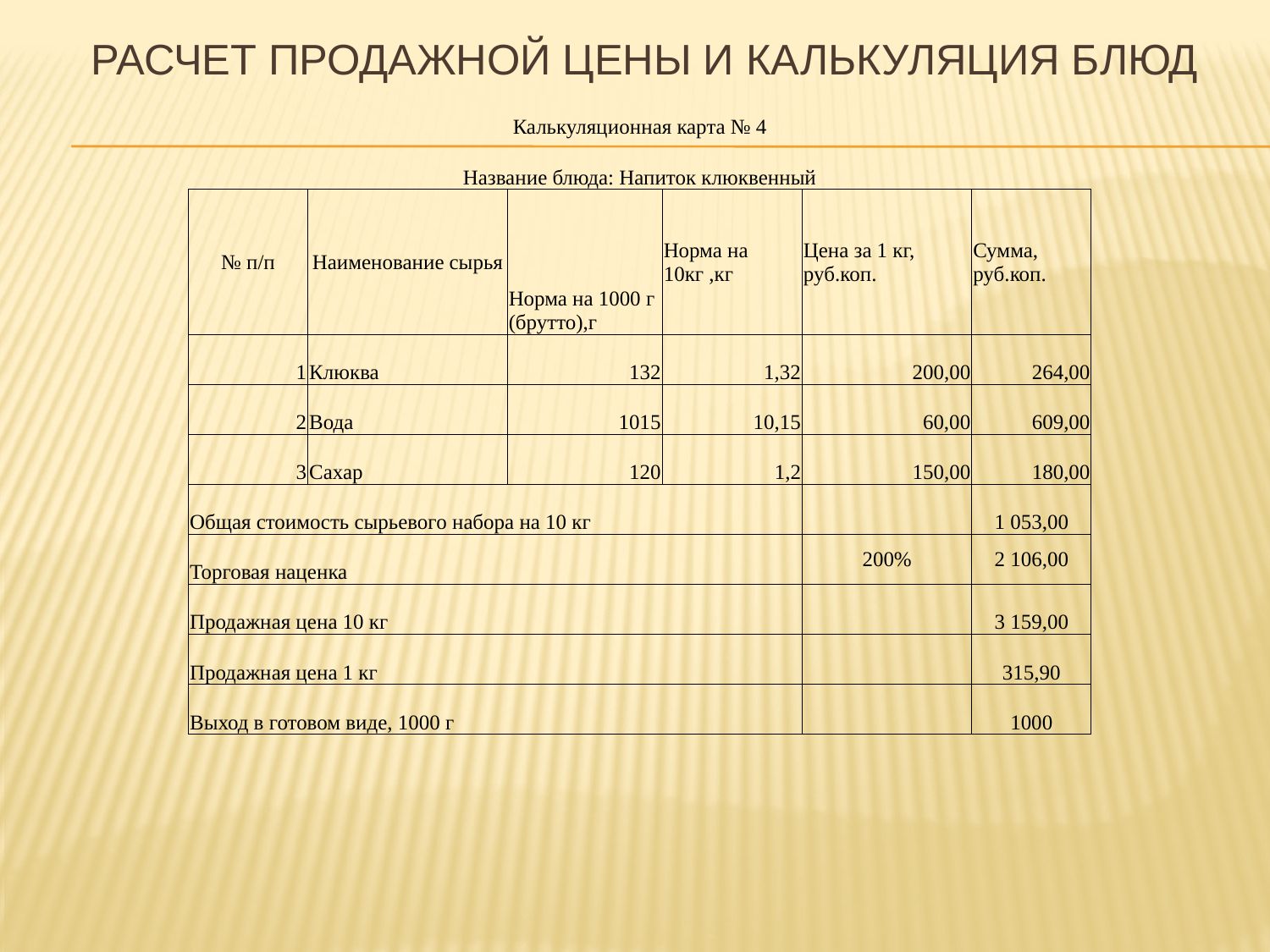

# Расчет продажной цены и калькуляция блюд
| Калькуляционная карта № 4 |  |  |  |  |  |
| --- | --- | --- | --- | --- | --- |
| Название блюда: Напиток клюквенный |  |  |  |  |  |
| № п/п | Наименование сырья | Норма на 1000 г (брутто),г | Норма на 10кг ,кг | Цена за 1 кг, руб.коп. | Сумма, руб.коп. |
| 1 | Клюква | 132 | 1,32 | 200,00 | 264,00 |
| 2 | Вода | 1015 | 10,15 | 60,00 | 609,00 |
| 3 | Сахар | 120 | 1,2 | 150,00 | 180,00 |
| Общая стоимость сырьевого набора на 10 кг |  |  |  |  | 1 053,00 |
| Торговая наценка |  |  |  | 200% | 2 106,00 |
| Продажная цена 10 кг |  |  |  |  | 3 159,00 |
| Продажная цена 1 кг |  |  |  |  | 315,90 |
| Выход в готовом виде, 1000 г |  |  |  |  | 1000 |